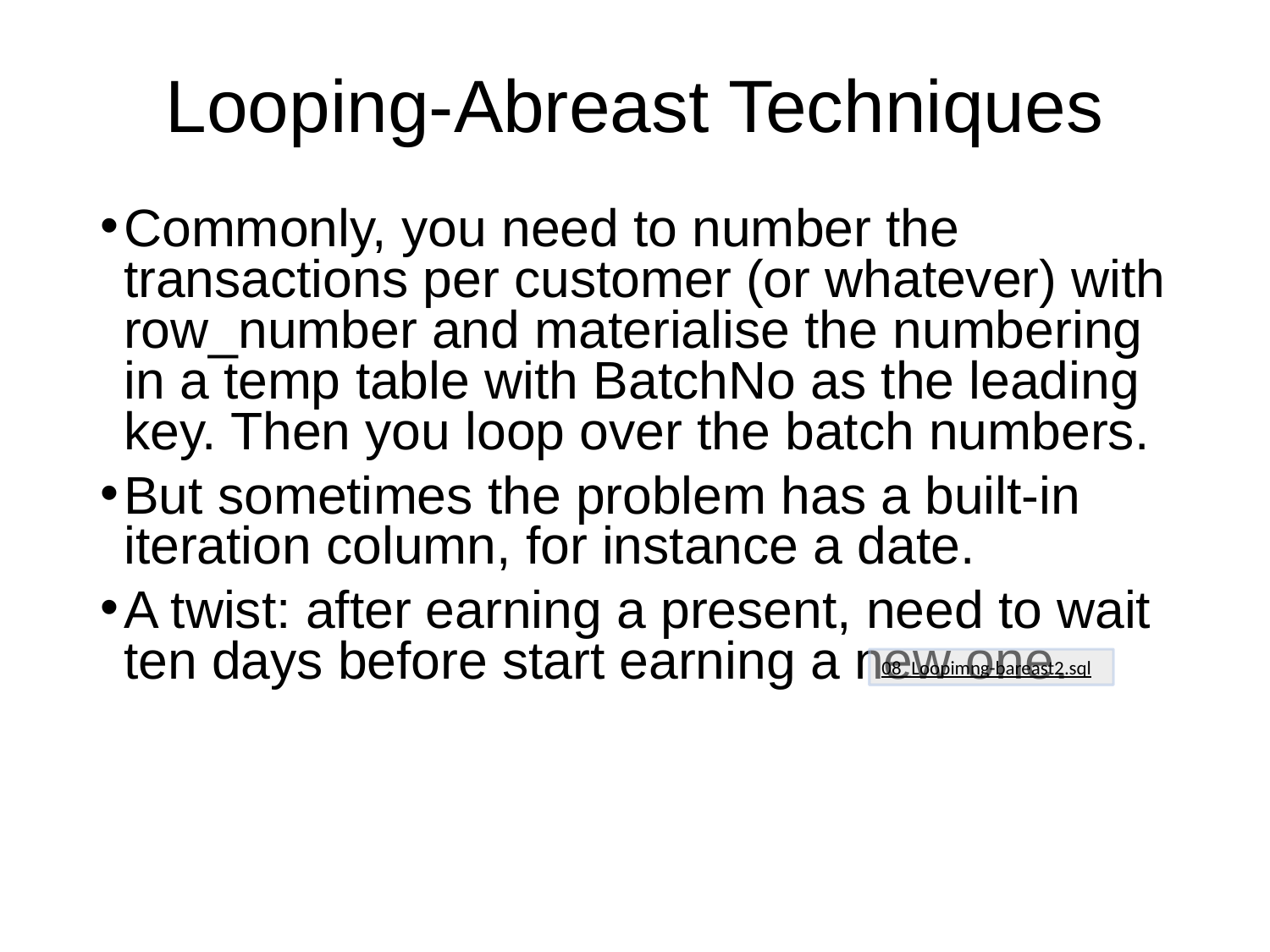

# Looping-Abreast Techniques
Commonly, you need to number the transactions per customer (or whatever) with row_number and materialise the numbering in a temp table with BatchNo as the leading key. Then you loop over the batch numbers.
But sometimes the problem has a built-in iteration column, for instance a date.
A twist: after earning a present, need to wait ten days before start earning a new one.
08_Loopimng-bareast2.sql
© 2019 Erland Sommarskog